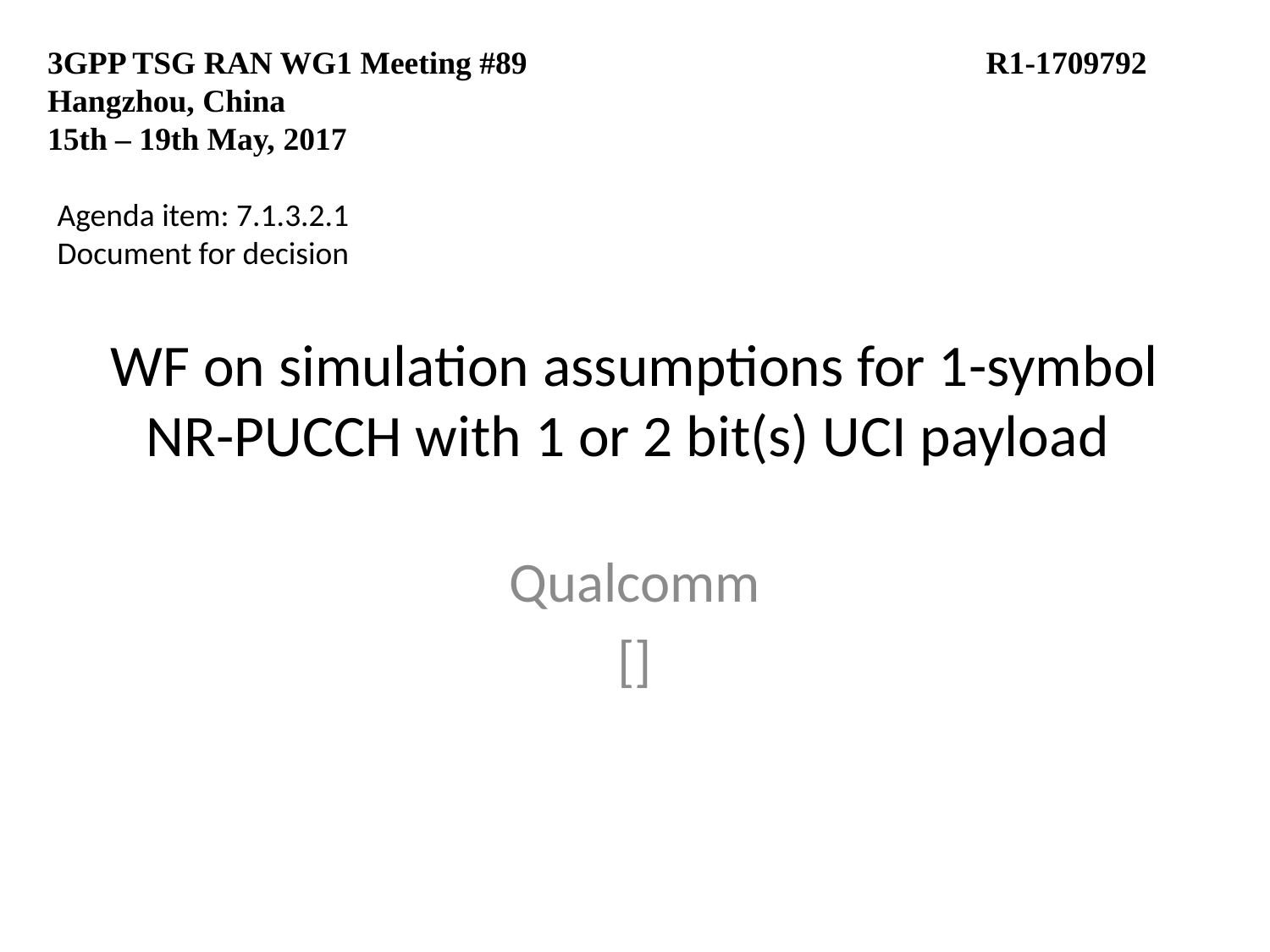

3GPP TSG RAN WG1 Meeting #89			                      R1-1709792
Hangzhou, China
15th – 19th May, 2017
Agenda item: 7.1.3.2.1
Document for decision
# WF on simulation assumptions for 1-symbol NR-PUCCH with 1 or 2 bit(s) UCI payload
Qualcomm
[]